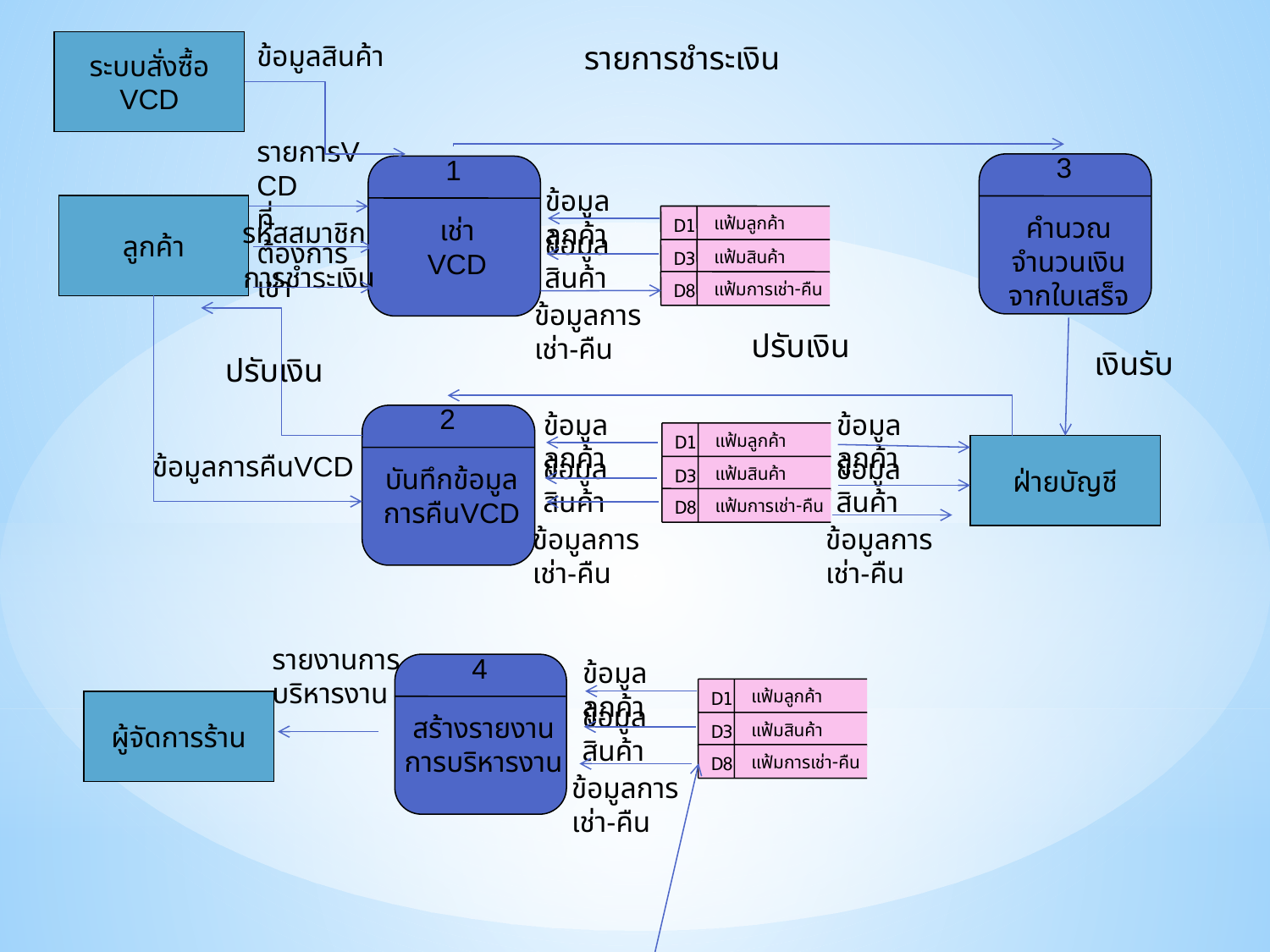

ระบบสั่งซื้อ
VCD
ข้อมูลสินค้า
รายการชำระเงิน
รายการVCD
ที่ต้องการเช่า
3

คำนวณ
จำนวนเงิน
จากใบเสร็จ
1

เช่า
VCD
ข้อมูลลูกค้า
ข้อมูลสินค้า
ข้อมูลการเช่า-คืน
ลูกค้า

แฟ้มลูกค้า
D1

แฟ้มสินค้า
D3

แฟ้มการเช่า-คืน
D8
รหัสสมาชิก
การชำระเงิน
ปรับเงิน
เงินรับ
ปรับเงิน
2

บันทึกข้อมูล
การคืนVCD
ข้อมูลลูกค้า
ข้อมูลสินค้า
ข้อมูลการเช่า-คืน
ข้อมูลลูกค้า
ข้อมูลสินค้า
ข้อมูลการเช่า-คืน

แฟ้มลูกค้า
D1

แฟ้มสินค้า
D3

แฟ้มการเช่า-คืน
D8
ฝ่ายบัญชี
ข้อมูลการคืนVCD
รายงานการ
บริหารงาน
4

สร้างรายงาน
การบริหารงาน
ข้อมูลลูกค้า
ข้อมูลสินค้า
ข้อมูลการเช่า-คืน

แฟ้มลูกค้า
D1

แฟ้มสินค้า
D3

แฟ้มการเช่า-คืน
D8
ผู้จัดการร้าน